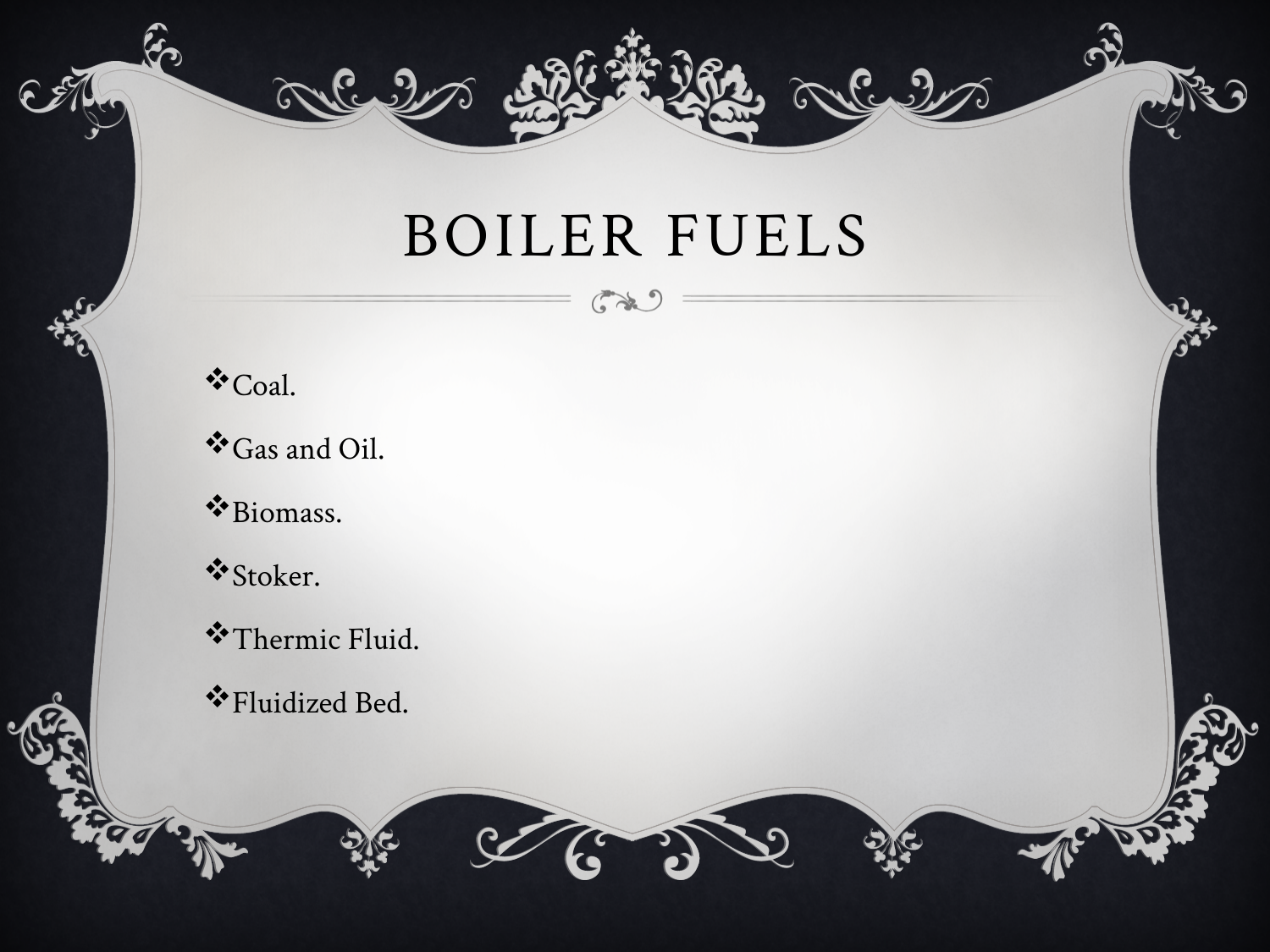

# Boiler Fuels
Coal.
Gas and Oil.
Biomass.
Stoker.
Thermic Fluid.
Fluidized Bed.